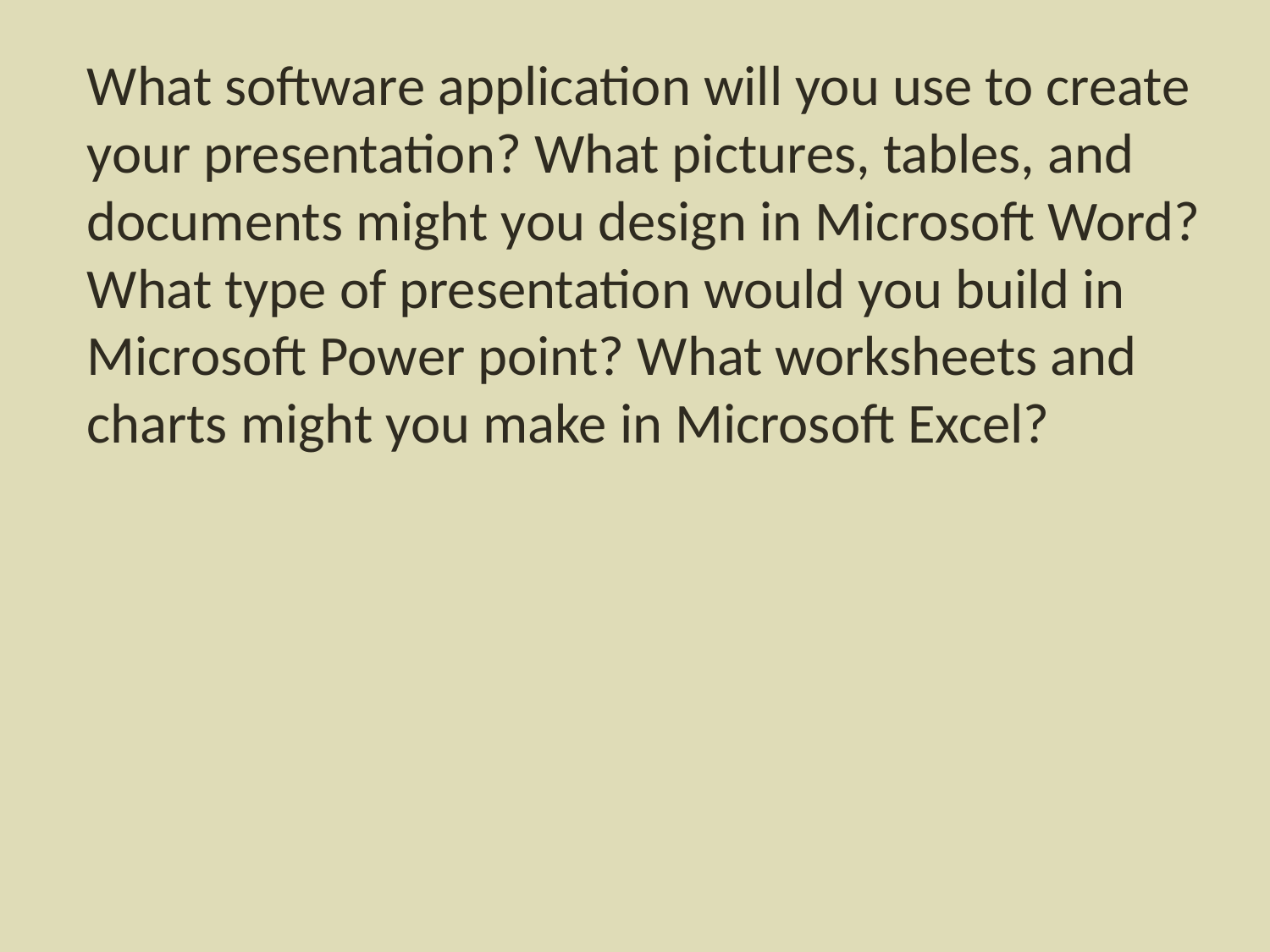

What software application will you use to create your presentation? What pictures, tables, and documents might you design in Microsoft Word? What type of presentation would you build in Microsoft Power point? What worksheets and charts might you make in Microsoft Excel?